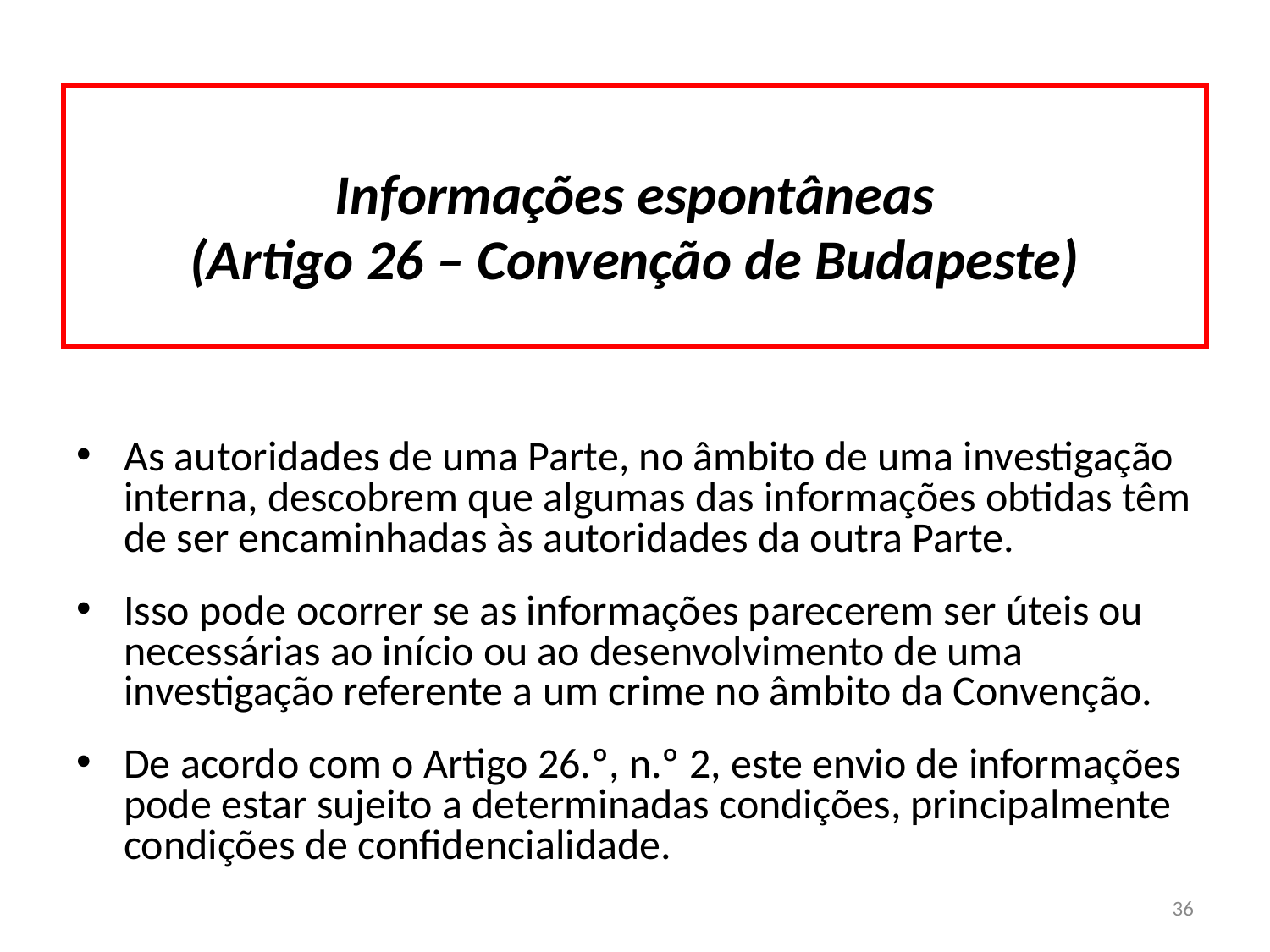

Informações espontâneas
(Artigo 26 – Convenção de Budapeste)

As autoridades de uma Parte, no âmbito de uma investigação interna, descobrem que algumas das informações obtidas têm de ser encaminhadas às autoridades da outra Parte.
Isso pode ocorrer se as informações parecerem ser úteis ou necessárias ao início ou ao desenvolvimento de uma investigação referente a um crime no âmbito da Convenção.
De acordo com o Artigo 26.º, n.º 2, este envio de informações pode estar sujeito a determinadas condições, principalmente condições de confidencialidade.
36